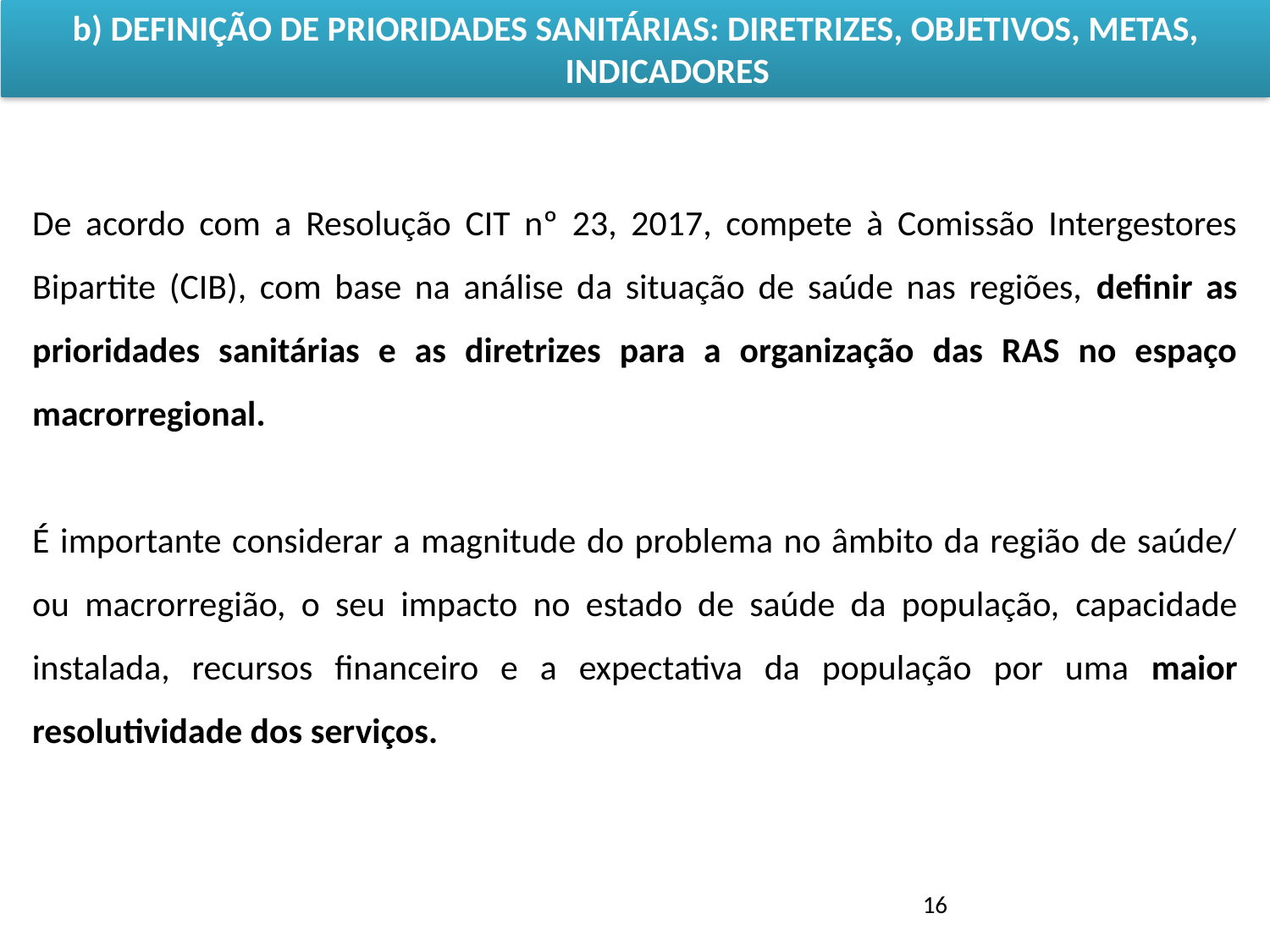

b) DEFINIÇÃO DE PRIORIDADES SANITÁRIAS: DIRETRIZES, OBJETIVOS, METAS, INDICADORES
De acordo com a Resolução CIT nº 23, 2017, compete à Comissão Intergestores Bipartite (CIB), com base na análise da situação de saúde nas regiões, definir as prioridades sanitárias e as diretrizes para a organização das RAS no espaço macrorregional.

É importante considerar a magnitude do problema no âmbito da região de saúde/ ou macrorregião, o seu impacto no estado de saúde da população, capacidade instalada, recursos financeiro e a expectativa da população por uma maior resolutividade dos serviços.

16